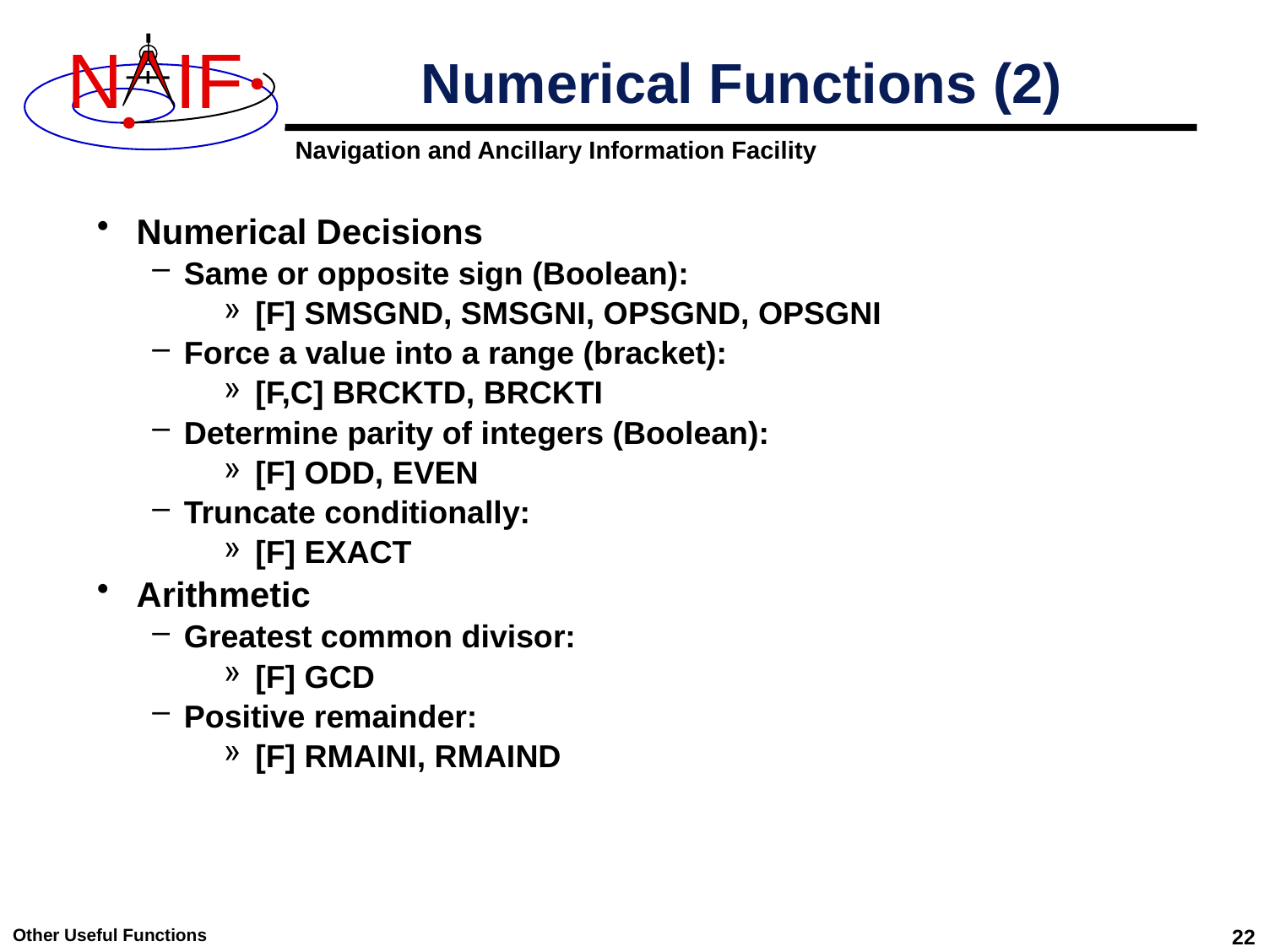

# Numerical Functions (2)
Numerical Decisions
Same or opposite sign (Boolean):
[F] SMSGND, SMSGNI, OPSGND, OPSGNI
Force a value into a range (bracket):
[F,C] BRCKTD, BRCKTI
Determine parity of integers (Boolean):
[F] ODD, EVEN
Truncate conditionally:
[F] EXACT
Arithmetic
Greatest common divisor:
[F] GCD
Positive remainder:
[F] RMAINI, RMAIND
Other Useful Functions
22